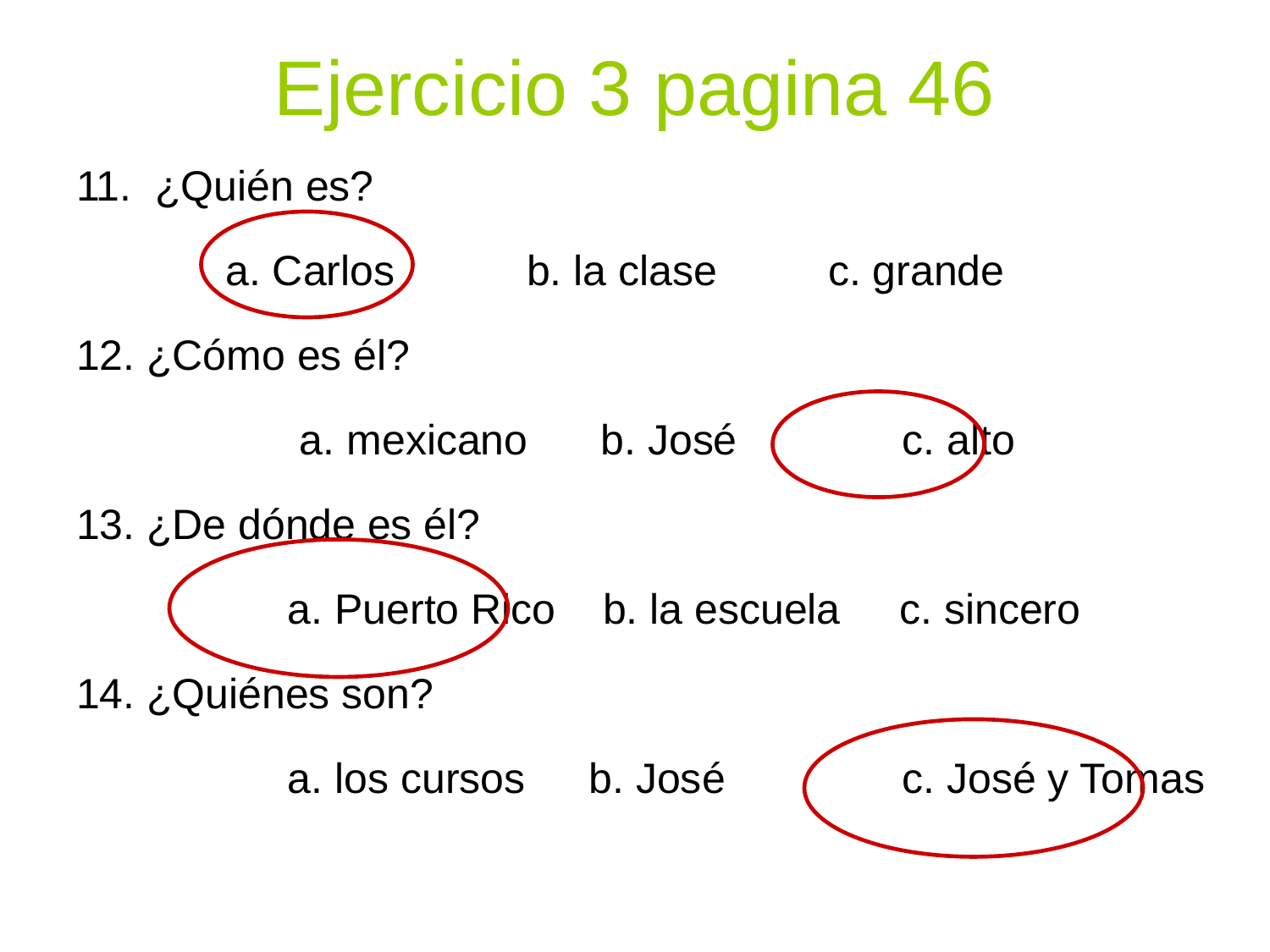

# Ejercicio 3 pagina 46
11.  ¿Quién es?
	 a. Carlos	     b. la clase	         c. grande
12. ¿Cómo es él?
   		 a. mexicano	     b. José	         c. alto
13. ¿De dónde es él?
    		a. Puerto Rico    b. la escuela     c. sincero
14. ¿Quiénes son?
    		a. los cursos	    b. José	         c. José y Tomas